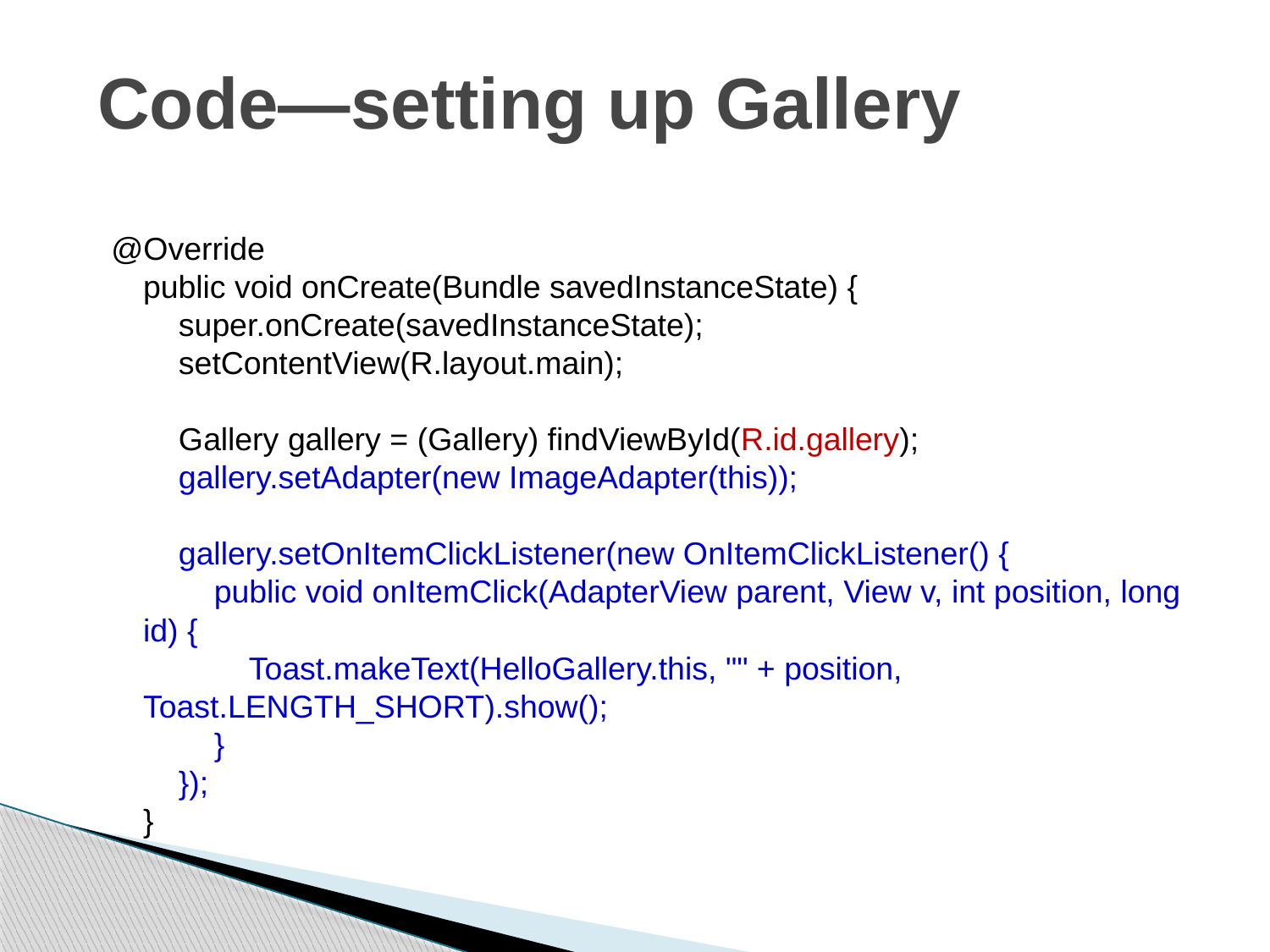

# Code—setting up Gallery
@Override
public void onCreate(Bundle savedInstanceState) {
    super.onCreate(savedInstanceState);
    setContentView(R.layout.main);
    Gallery gallery = (Gallery) findViewById(R.id.gallery);
    gallery.setAdapter(new ImageAdapter(this));
    gallery.setOnItemClickListener(new OnItemClickListener() {
        public void onItemClick(AdapterView parent, View v, int position, long id) {
            Toast.makeText(HelloGallery.this, "" + position, Toast.LENGTH_SHORT).show();
        }
    });
}